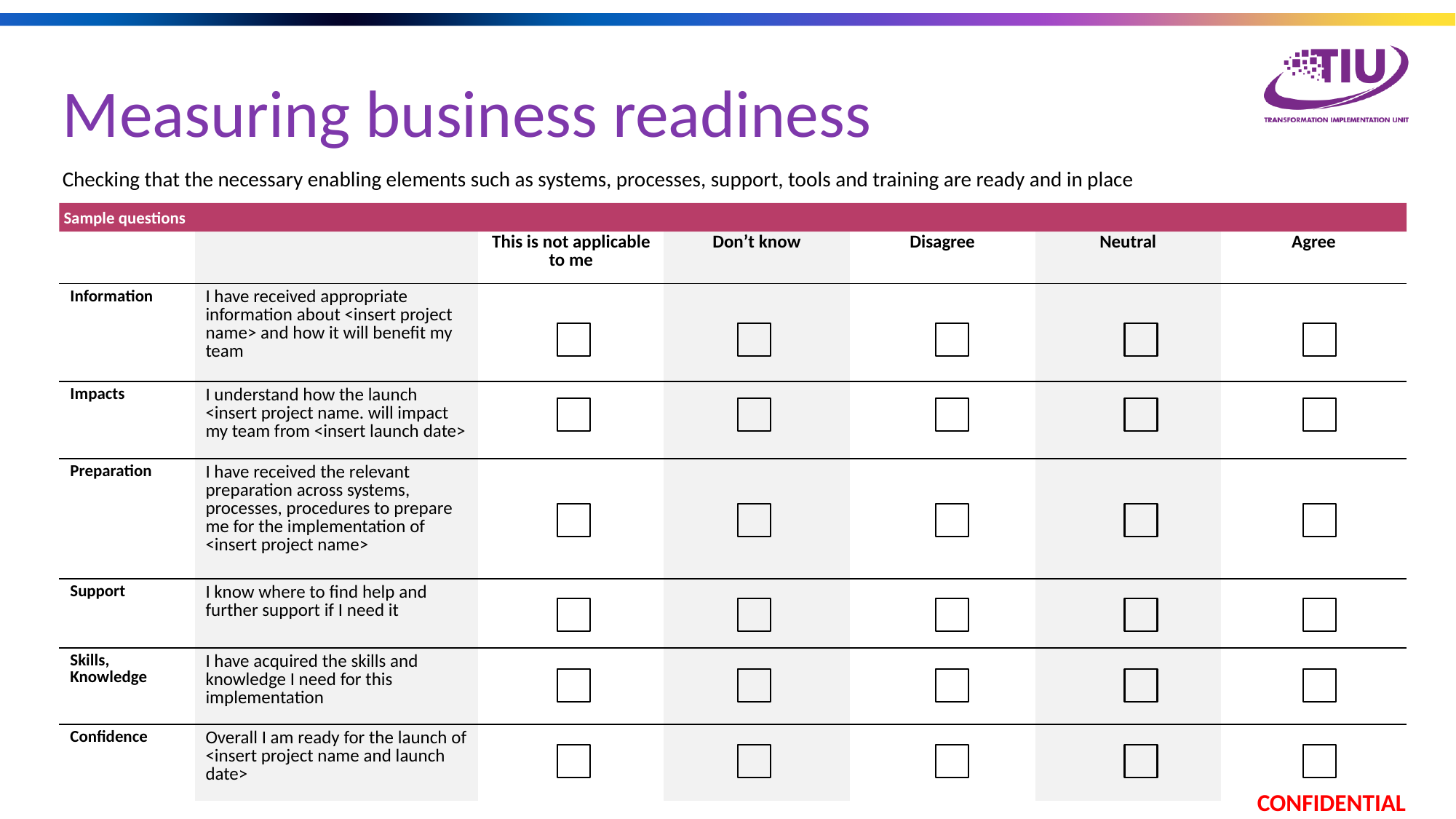

Measuring business readiness
Checking that the necessary enabling elements such as systems, processes, support, tools and training are ready and in place

Sample questions
|  |  | This is not applicable to me | Don’t know | Disagree | Neutral | Agree |
| --- | --- | --- | --- | --- | --- | --- |
| Information | I have received appropriate information about <insert project name> and how it will benefit my team |  |  |  |  |  |
| Impacts | I understand how the launch <insert project name. will impact my team from <insert launch date> |  |  |  |  |  |
| Preparation | I have received the relevant preparation across systems, processes, procedures to prepare me for the implementation of <insert project name> |  |  |  |  |  |
| Support | I know where to find help and further support if I need it |  |  |  |  |  |
| Skills, Knowledge | I have acquired the skills and knowledge I need for this implementation |  |  |  |  |  |
| Confidence | Overall I am ready for the launch of <insert project name and launch date> |  |  |  |  |  |

CONFIDENTIAL